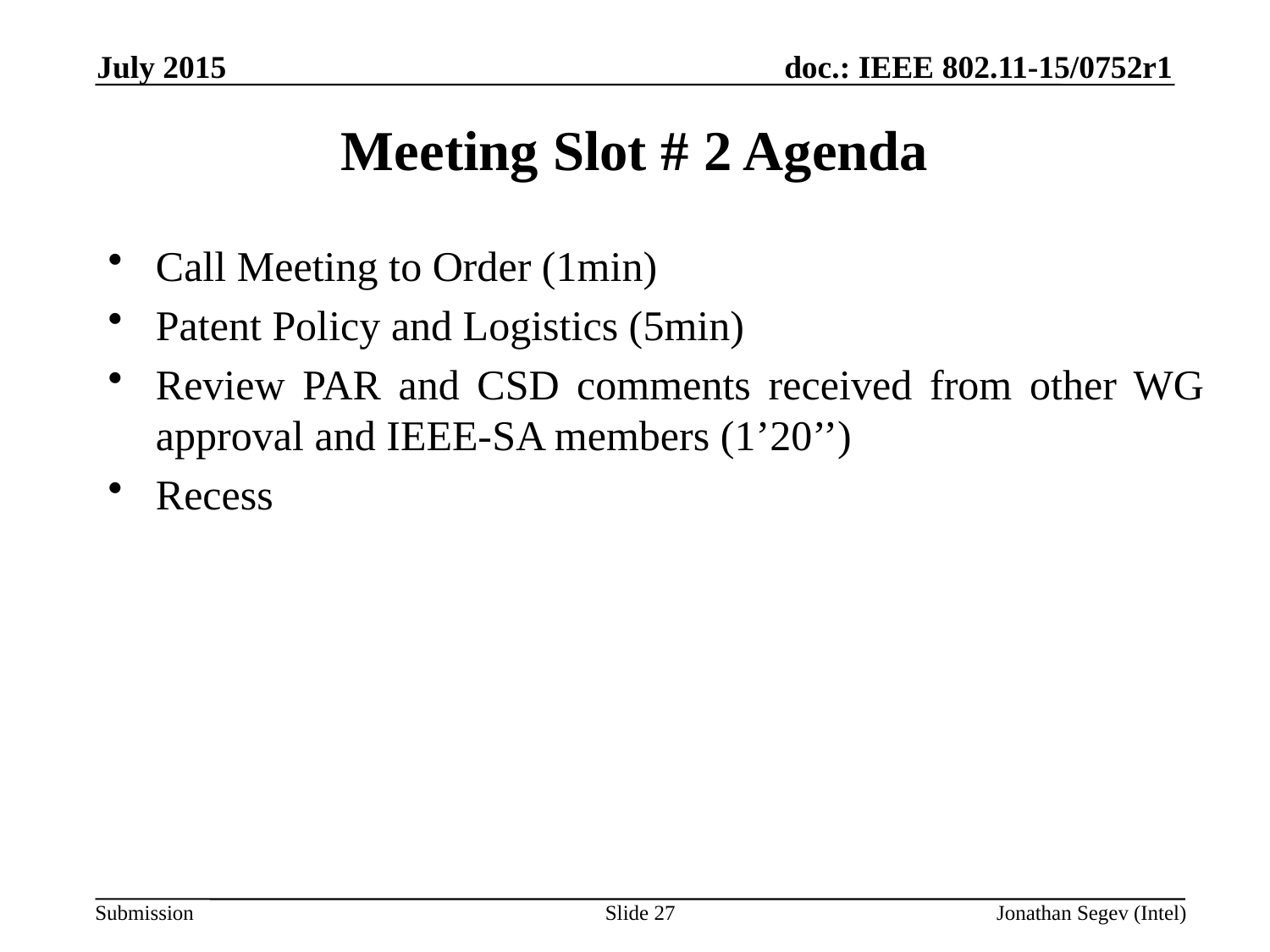

July 2015
Meeting Slot # 2 Agenda
Call Meeting to Order (1min)
Patent Policy and Logistics (5min)
Review PAR and CSD comments received from other WG approval and IEEE-SA members (1’20’’)
Recess
Slide 27
Jonathan Segev (Intel)